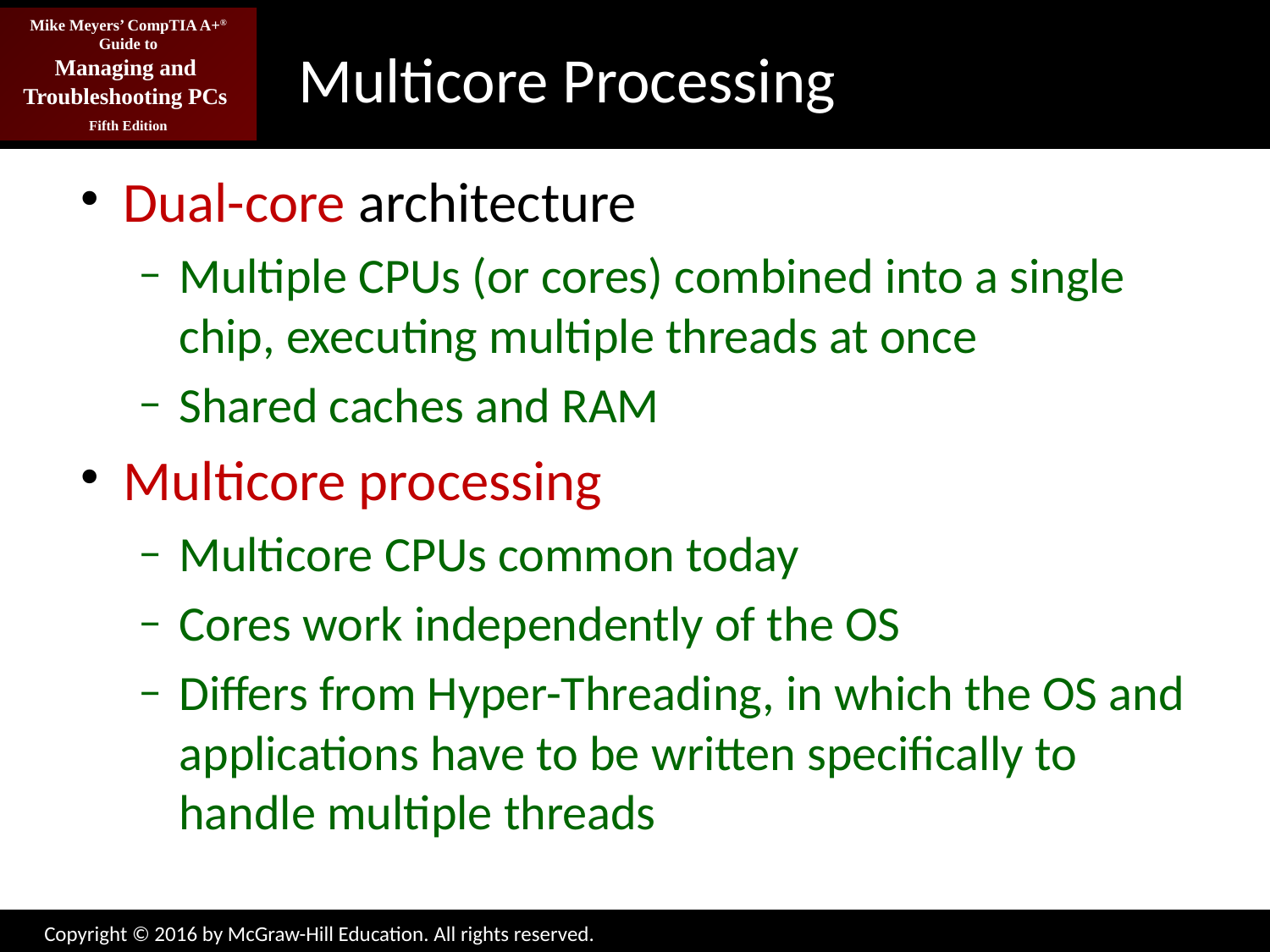

# Multicore Processing
Dual-core architecture
Multiple CPUs (or cores) combined into a single chip, executing multiple threads at once
Shared caches and RAM
Multicore processing
Multicore CPUs common today
Cores work independently of the OS
Differs from Hyper-Threading, in which the OS and applications have to be written specifically to handle multiple threads